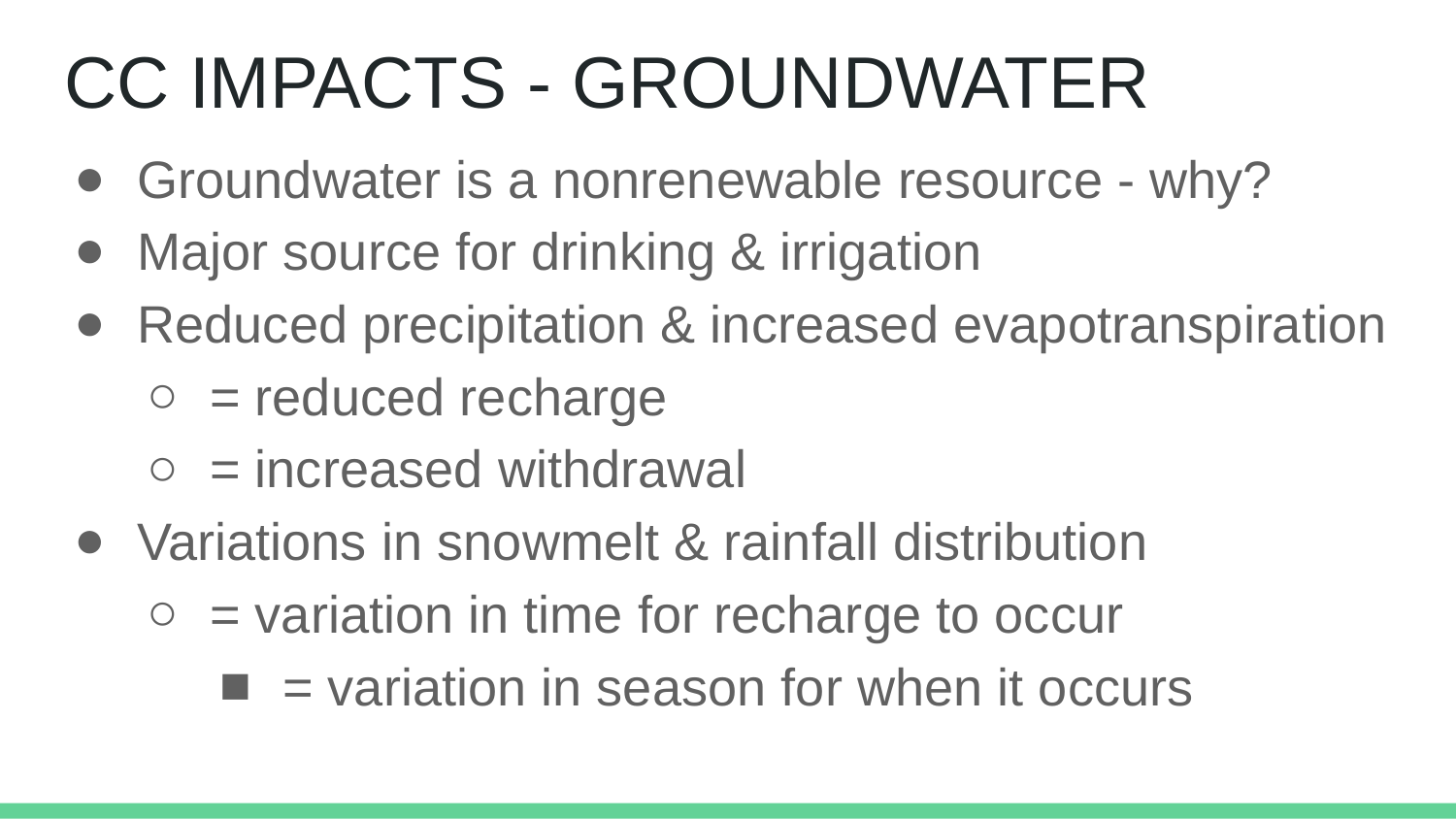

# CC IMPACTS - GROUNDWATER

Groundwater is a nonrenewable resource - why?
Major source for drinking & irrigation
Reduced precipitation & increased evapotranspiration
= reduced recharge
= increased withdrawal
Variations in snowmelt & rainfall distribution
= variation in time for recharge to occur
= variation in season for when it occurs